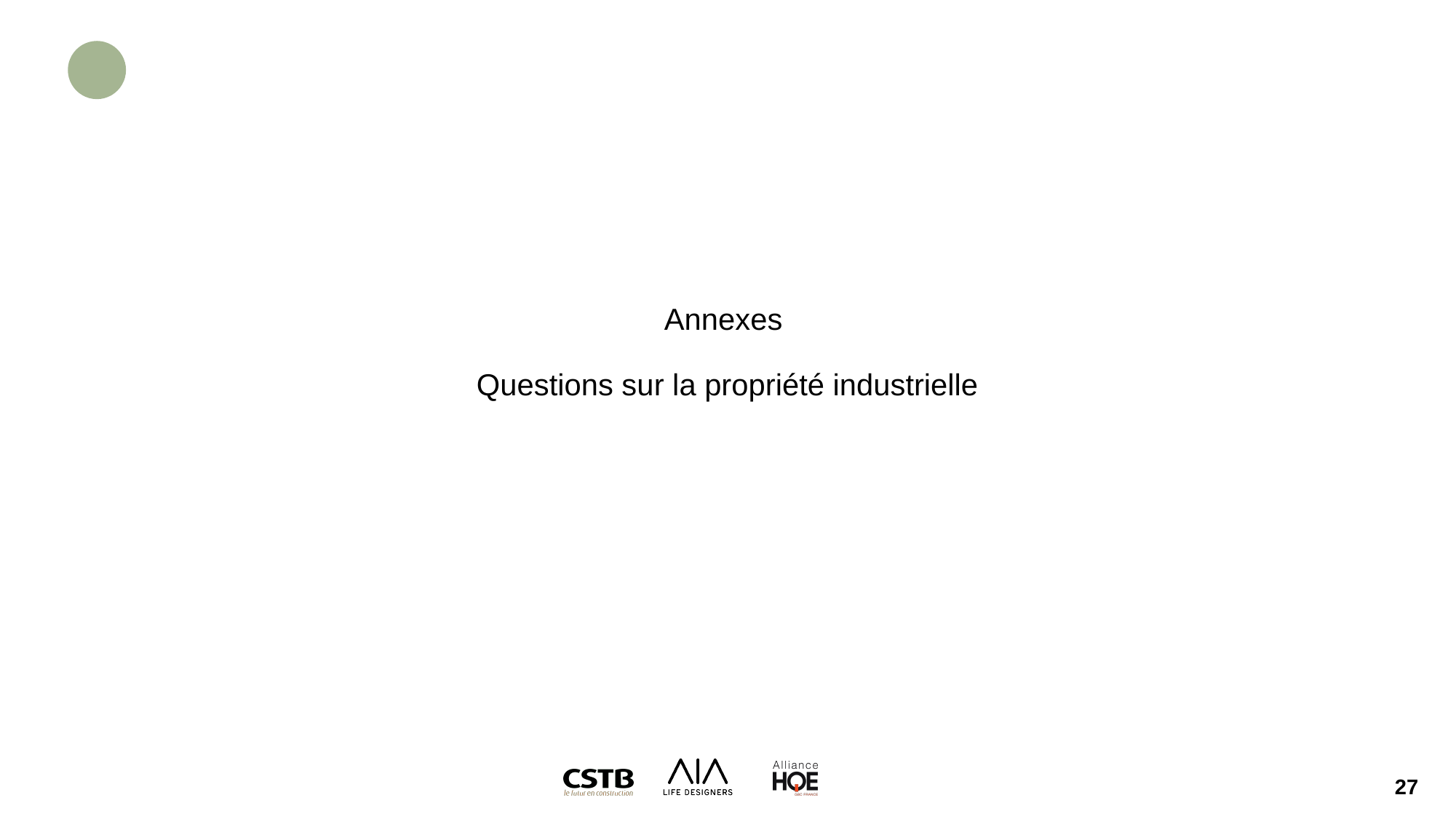

# Annexes Questions sur la propriété industrielle